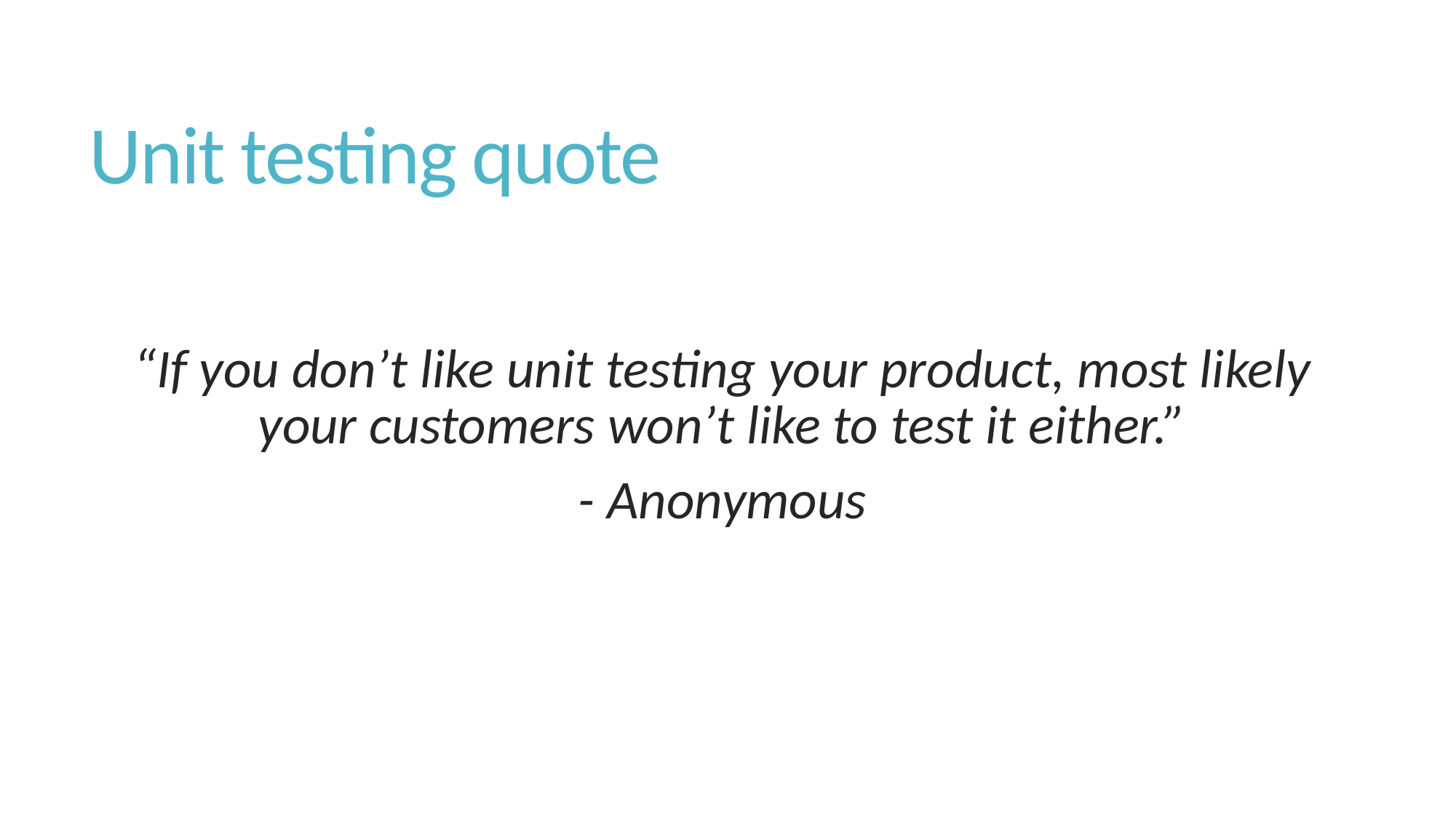

# Unit testing quote
“If you don’t like unit testing your product, most likely your customers won’t like to test it either.”
- Anonymous